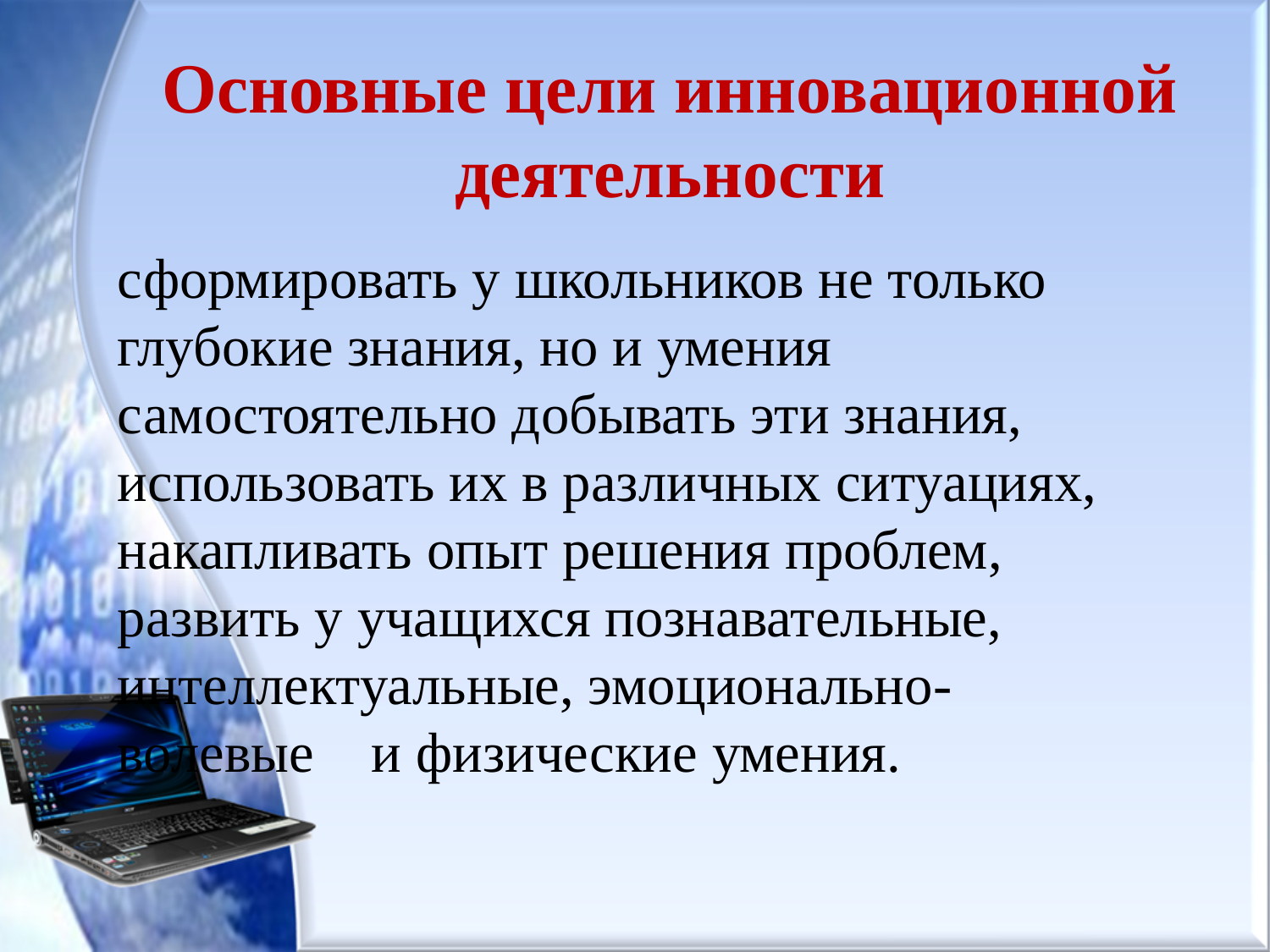

Основные цели инновационной деятельности
сформировать у школьников не только глубокие знания, но и умения самостоятельно добывать эти знания, использовать их в различных ситуациях, накапливать опыт решения проблем, 	развить у учащихся познавательные, 	интеллектуальные, эмоционально-		волевые 	и физические умения.